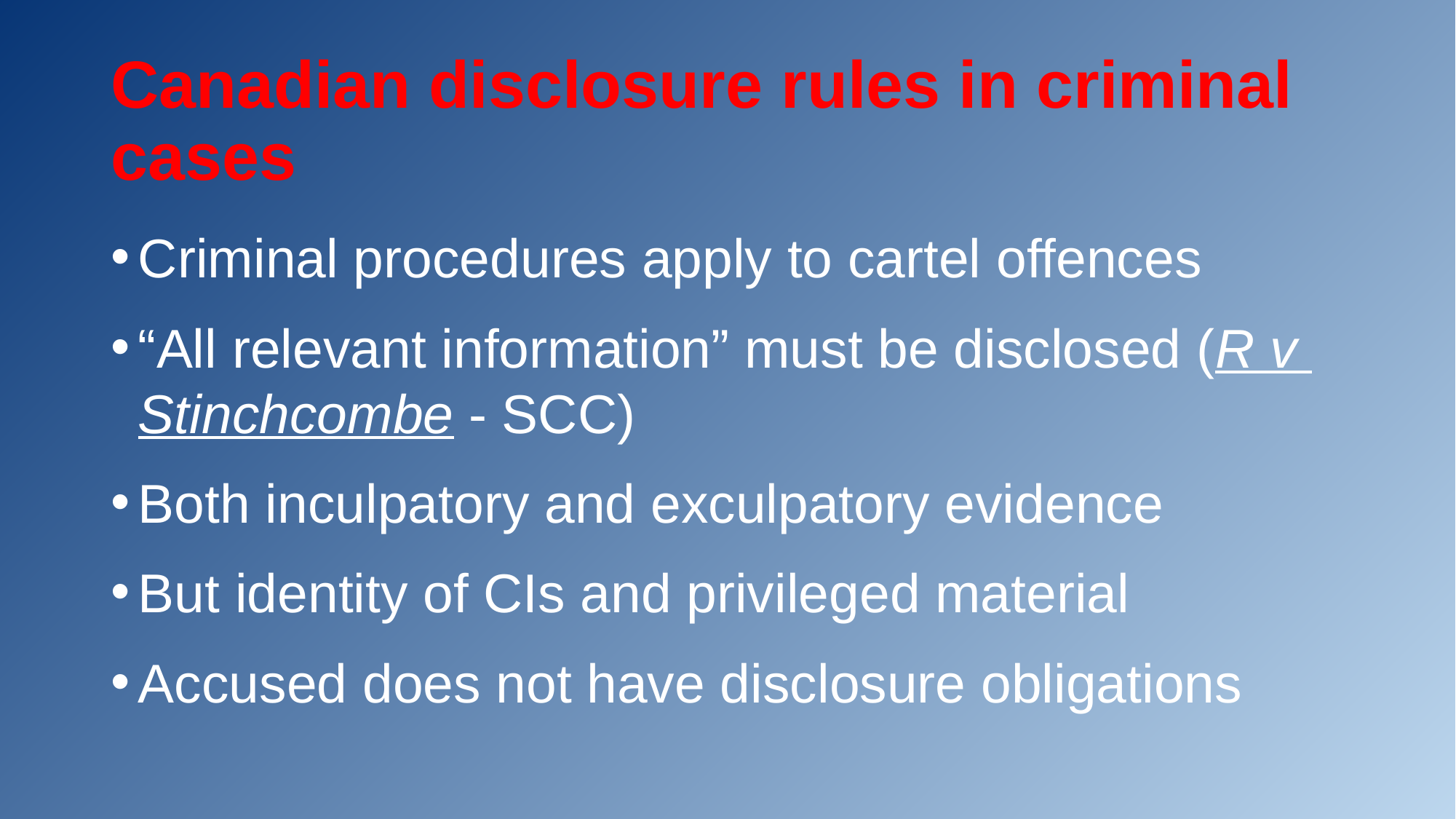

# Canadian disclosure rules in criminal cases
Criminal procedures apply to cartel offences
“All relevant information” must be disclosed (R v Stinchcombe - SCC)
Both inculpatory and exculpatory evidence
But identity of CIs and privileged material
Accused does not have disclosure obligations